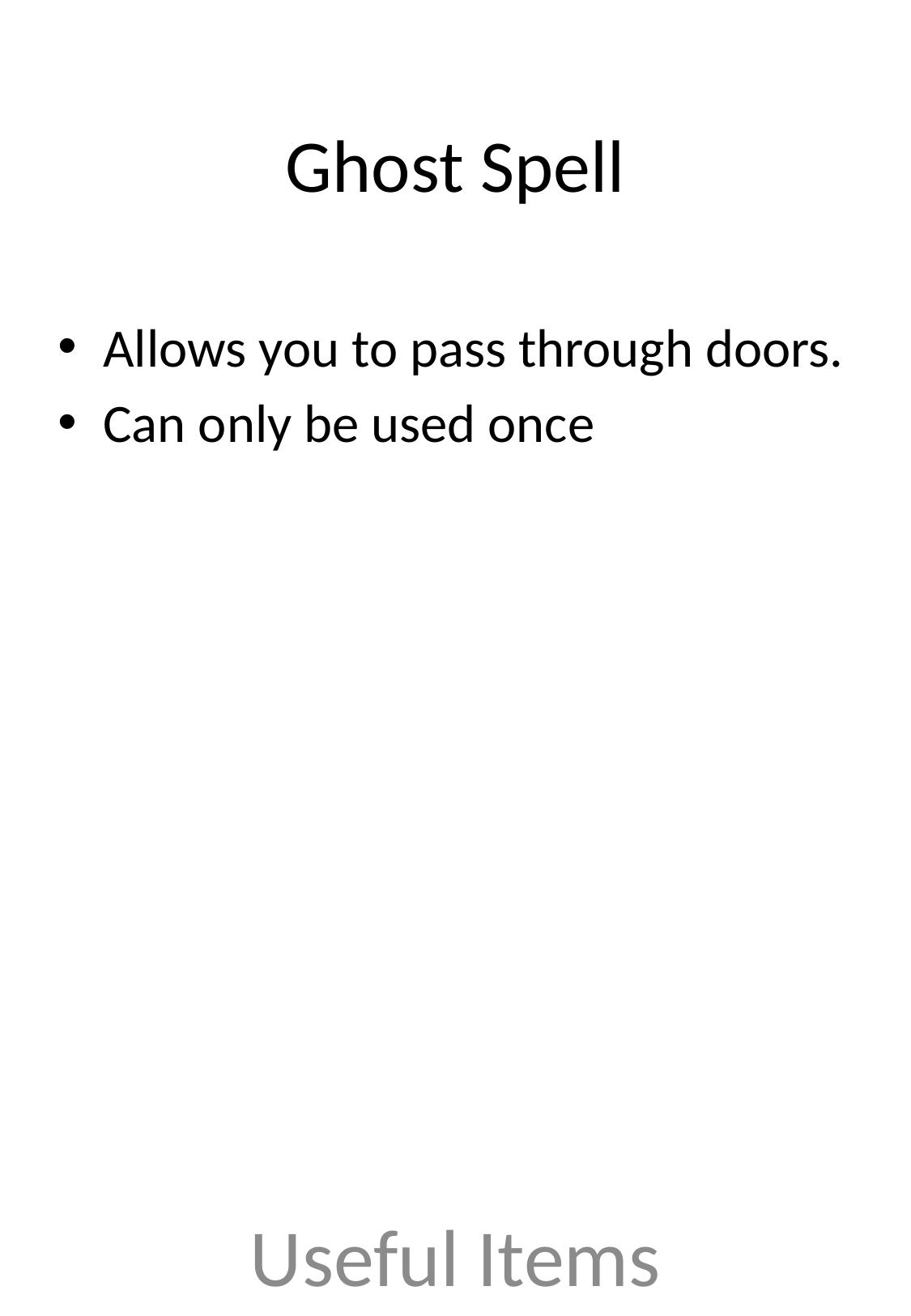

# Ghost Spell
Allows you to pass through doors.
Can only be used once
Useful Items